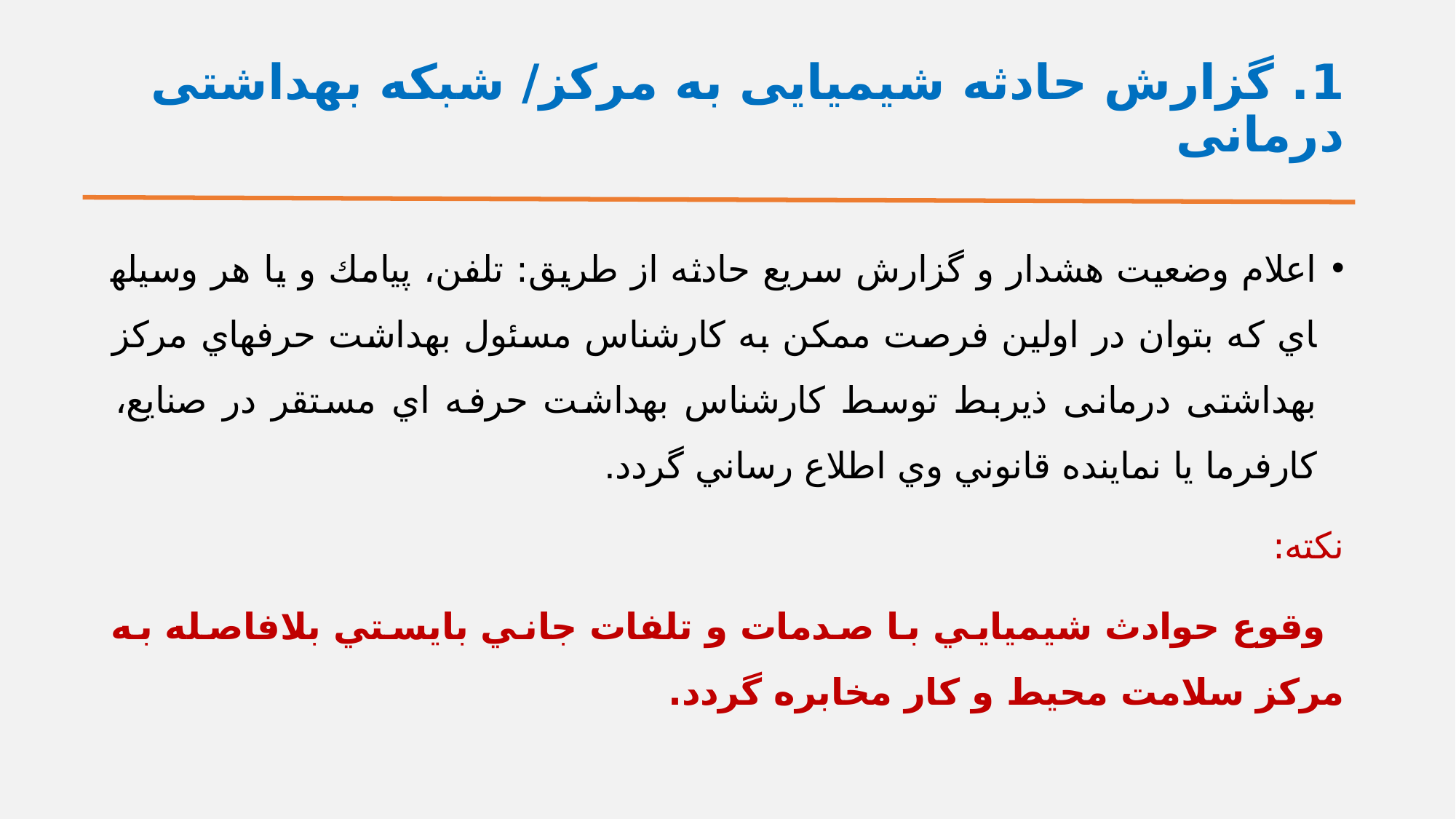

# 1. گزارش حادثه شیمیایی به مرکز/ شبکه بهداشتی درمانی
اعلام وضعیت هشدار و گزارش سریع حادثه از طريق: تلفن، پيامك و يا هر وسيله­اي كه بتوان در اولين فرصت ممكن به كارشناس مسئول بهداشت حرفه­اي مرکز بهداشتی درمانی ذيربط توسط كارشناس بهداشت حرفه اي مستقر در صنايع، كارفرما يا نماينده قانوني وي اطلاع رساني گردد.
نكته:
 وقوع حوادث شيميايي با صدمات و تلفات جاني بايستي بلافاصله به مركز سلامت محيط و كار مخابره گردد.